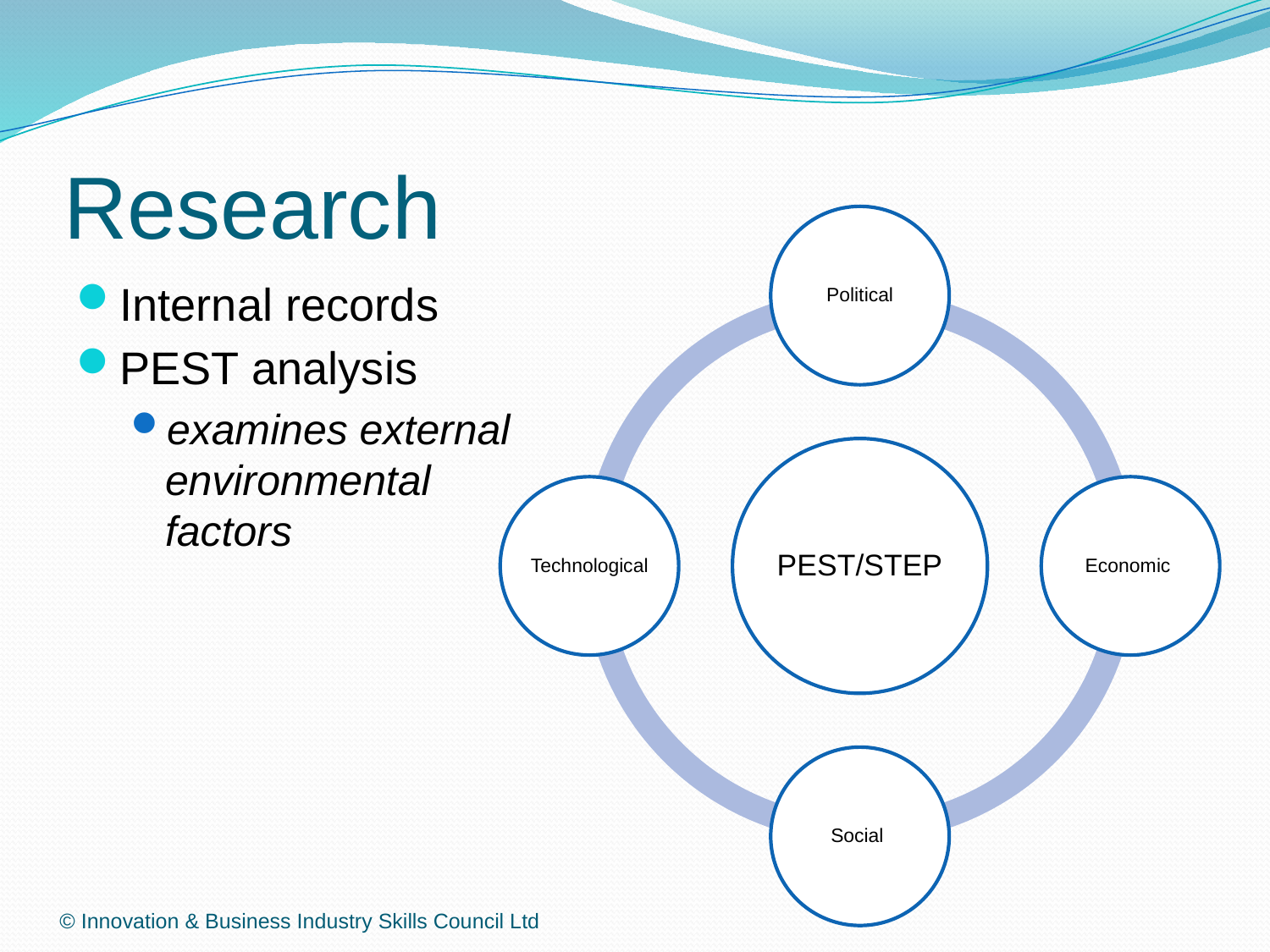

# Research
PEST/STEP
Political
Economic
Social
Technological
Internal records
PEST analysis
examines external environmental factors

© Innovation & Business Industry Skills Council Ltd